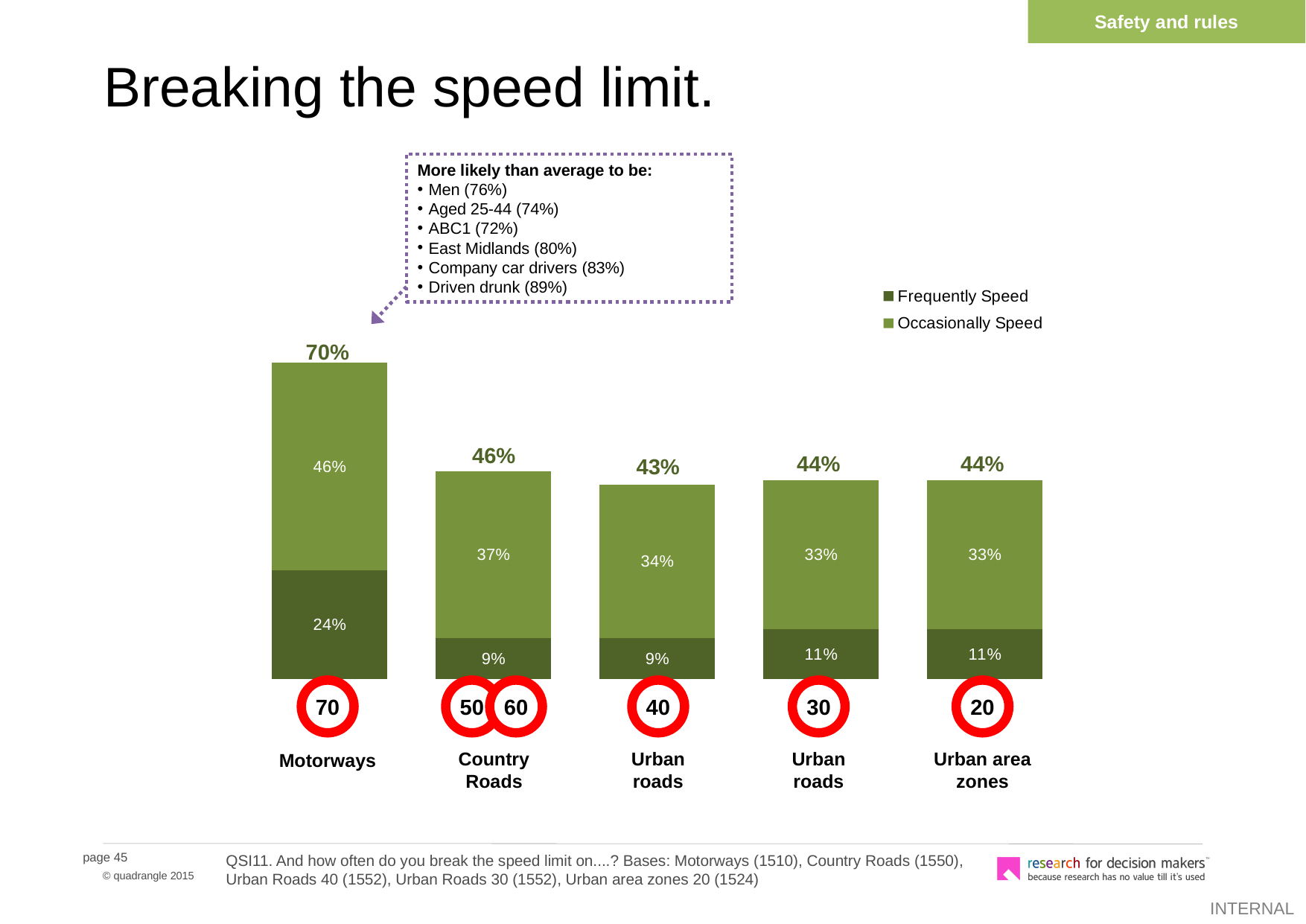

Safety and rules
# Breaking the speed limit.
More likely than average to be:
Men (76%)
Aged 25-44 (74%)
ABC1 (72%)
East Midlands (80%)
Company car drivers (83%)
Driven drunk (89%)

### Chart

| Category | Frequently Speed | Occasionally Speed |
|---|---|---|
| Motorways - 70mph | 0.24000000000000002 | 0.46 |
| Country roads -  50-60mph | 0.09000000000000001 | 0.37000000000000005 |
| Urban roads - 40mph | 0.09000000000000001 | 0.34 |
| Urban roads - 30mph | 0.11 | 0.33000000000000007 |
| Urban areas - 20mph zones | 0.11 | 0.33000000000000007 |
70%
46%
44%
44%
43%
70
50
60
40
30
20
Country Roads
Urban roads
Urban roads
Urban area zones
Motorways
QSI11. And how often do you break the speed limit on....? Bases: Motorways (1510), Country Roads (1550), Urban Roads 40 (1552), Urban Roads 30 (1552), Urban area zones 20 (1524)